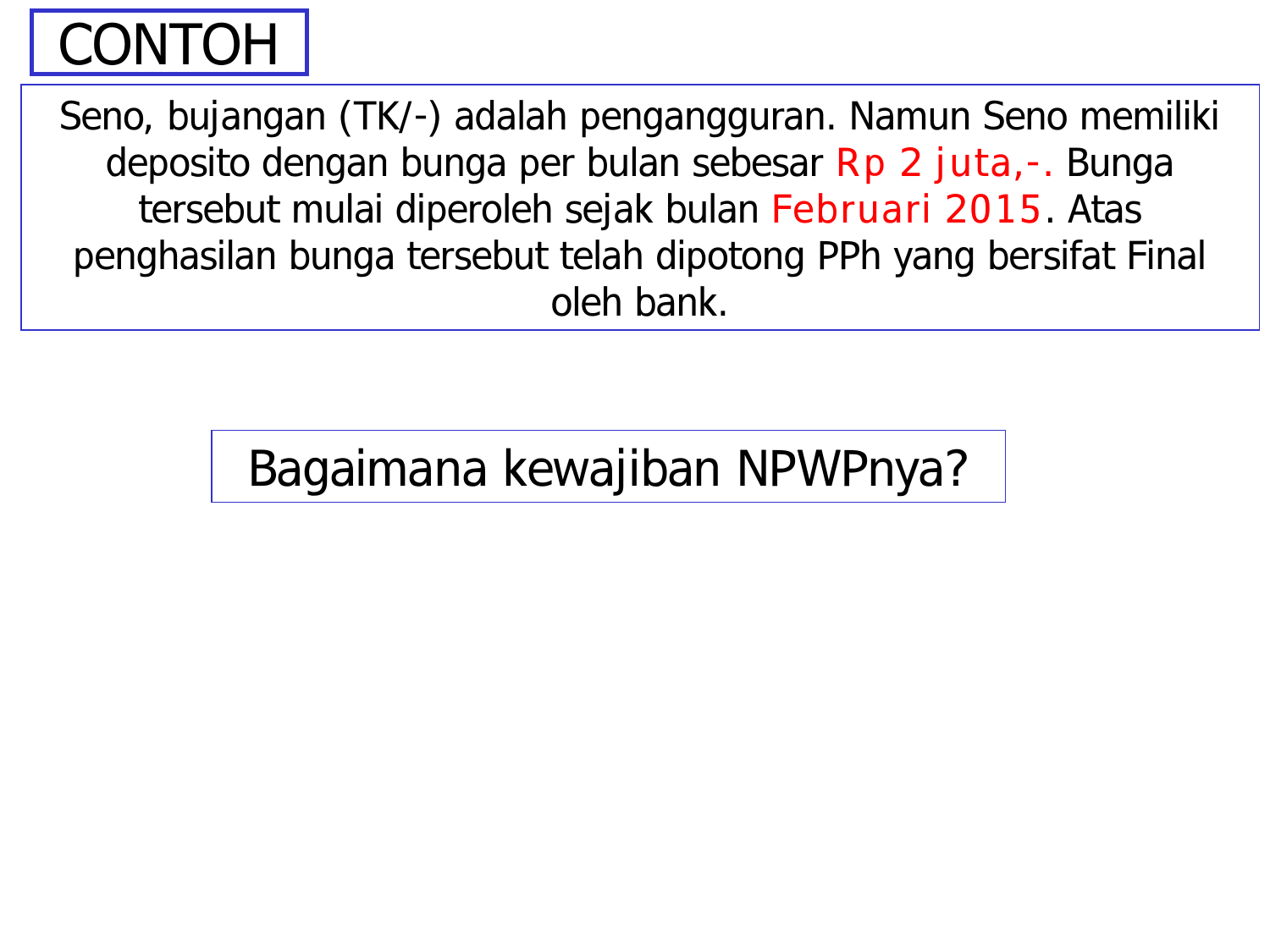

# CONTOH
Seno, bujangan (TK/-) adalah pengangguran. Namun Seno memiliki deposito dengan bunga per bulan sebesar Rp 2 juta,-. Bunga tersebut mulai diperoleh sejak bulan Februari 2015. Atas penghasilan bunga tersebut telah dipotong PPh yang bersifat Final oleh bank.
Bagaimana kewajiban NPWPnya?